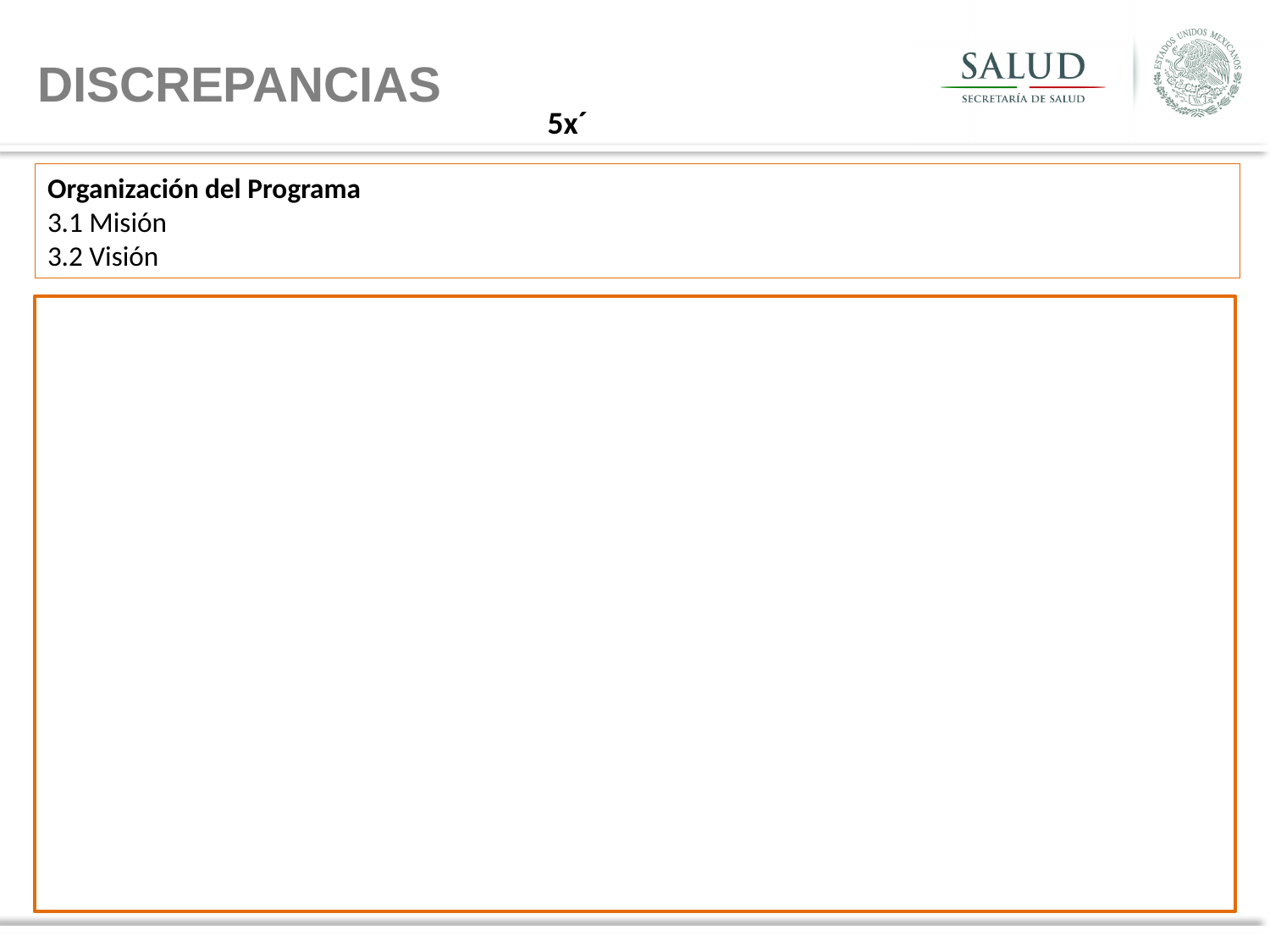

DISCREPANCIAS
5x´
Organización del Programa
3.1 Misión
3.2 Visión